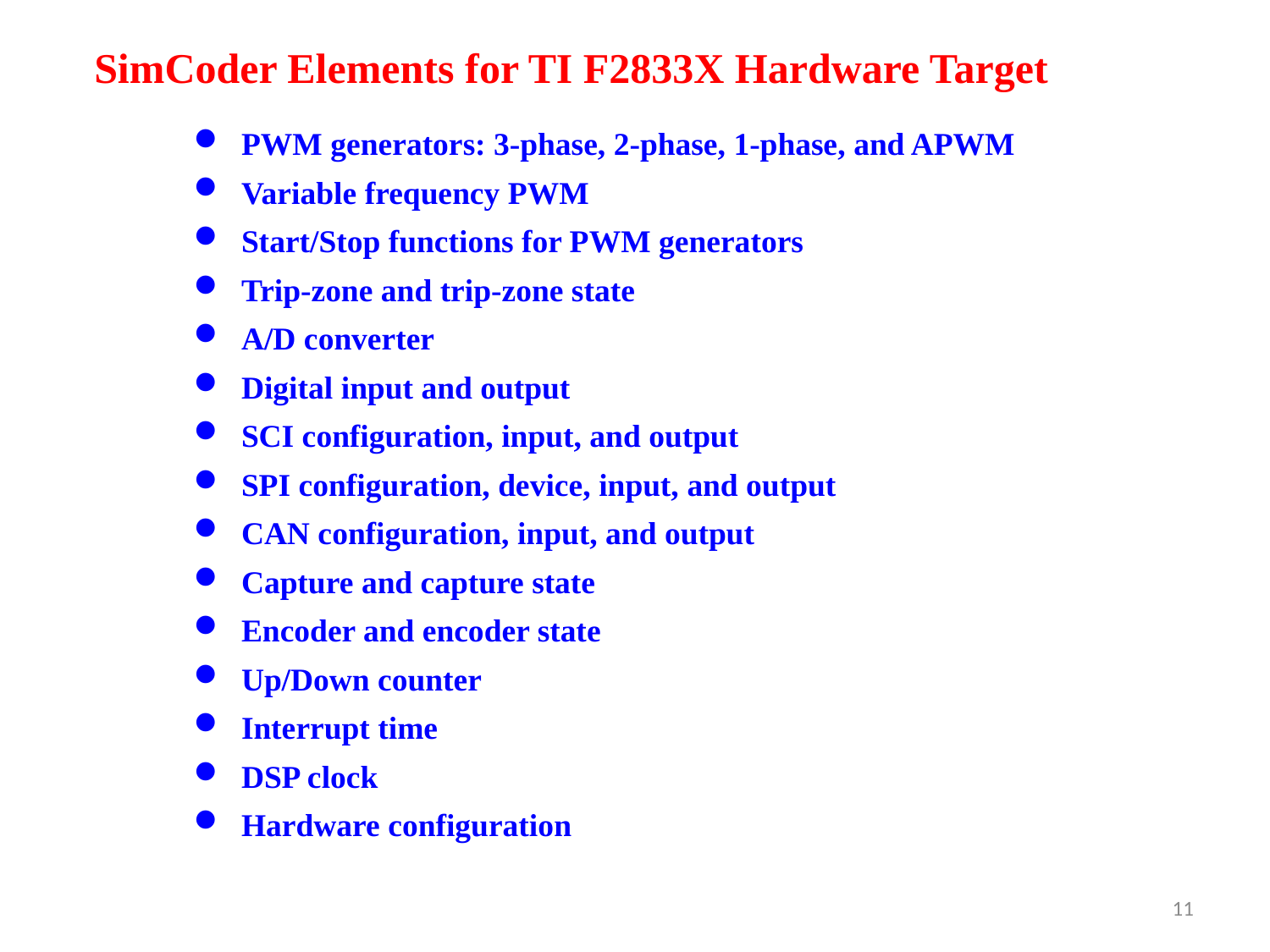

SimCoder Elements for TI F2833X Hardware Target
PWM generators: 3-phase, 2-phase, 1-phase, and APWM
Variable frequency PWM
Start/Stop functions for PWM generators
Trip-zone and trip-zone state
A/D converter
Digital input and output
SCI configuration, input, and output
SPI configuration, device, input, and output
CAN configuration, input, and output
Capture and capture state
Encoder and encoder state
Up/Down counter
Interrupt time
DSP clock
Hardware configuration
11